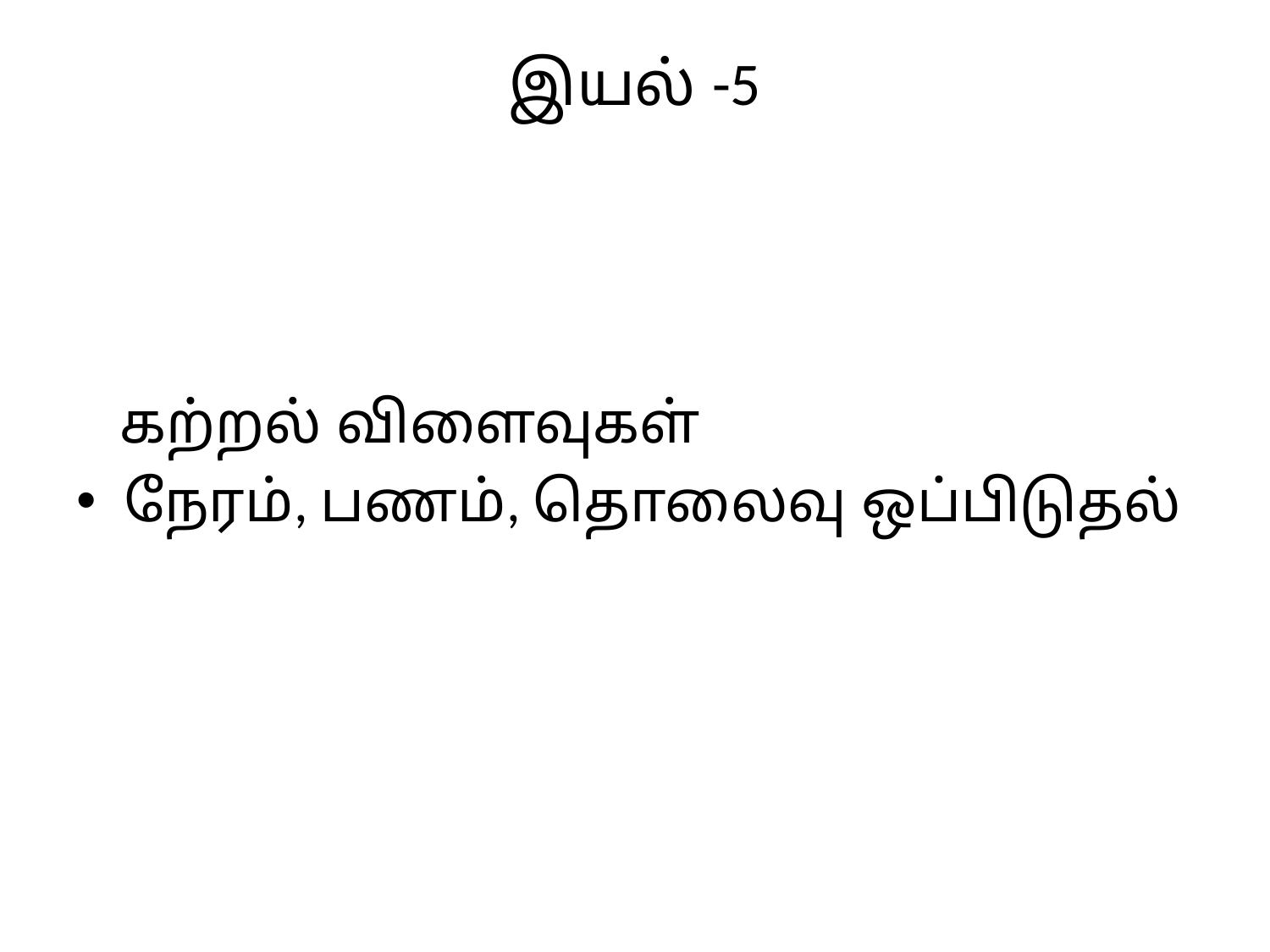

# இயல் -5

   கற்றல் விளைவுகள்
நேரம், பணம், தொலைவு ஒப்பிடுதல்